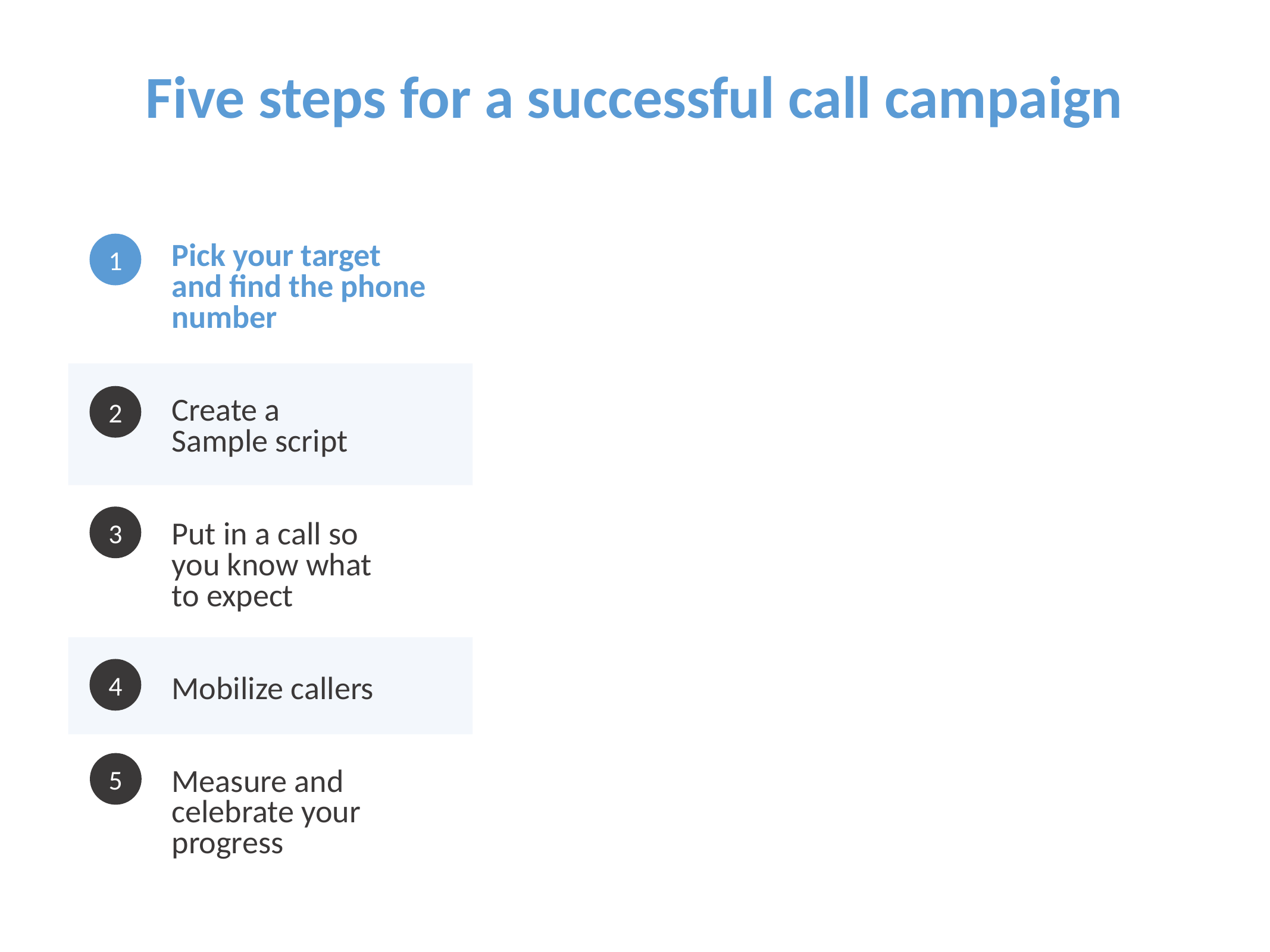

Five steps for a successful call campaign

1
Pick your target and find the phone number

Create a
Sample script

Put in a call so
you know what
to expect

Mobilize callers

Measure and celebrate your progress

2
3

4
5